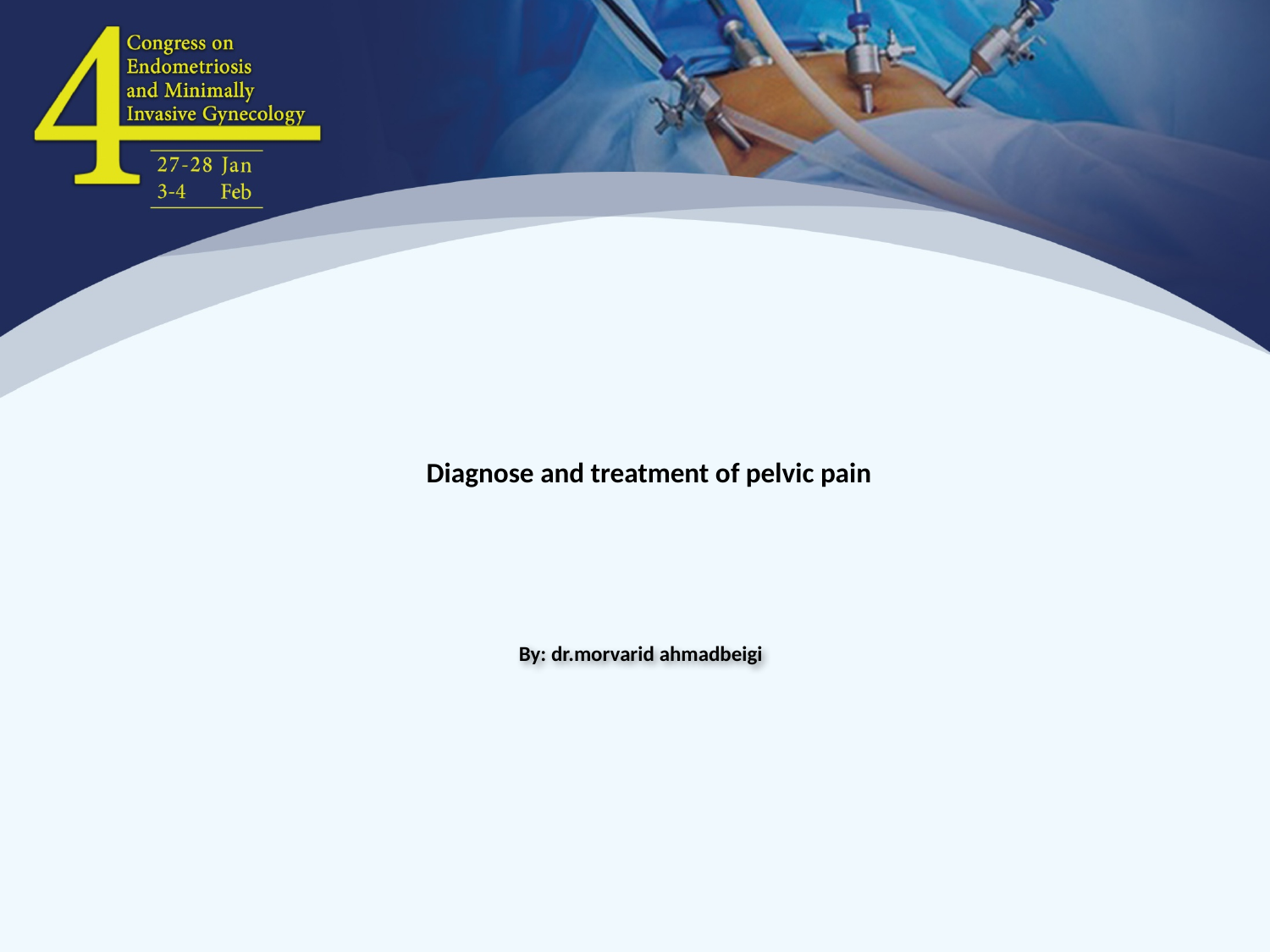

Diagnose and treatment of pelvic pain
By: dr.morvarid ahmadbeigi